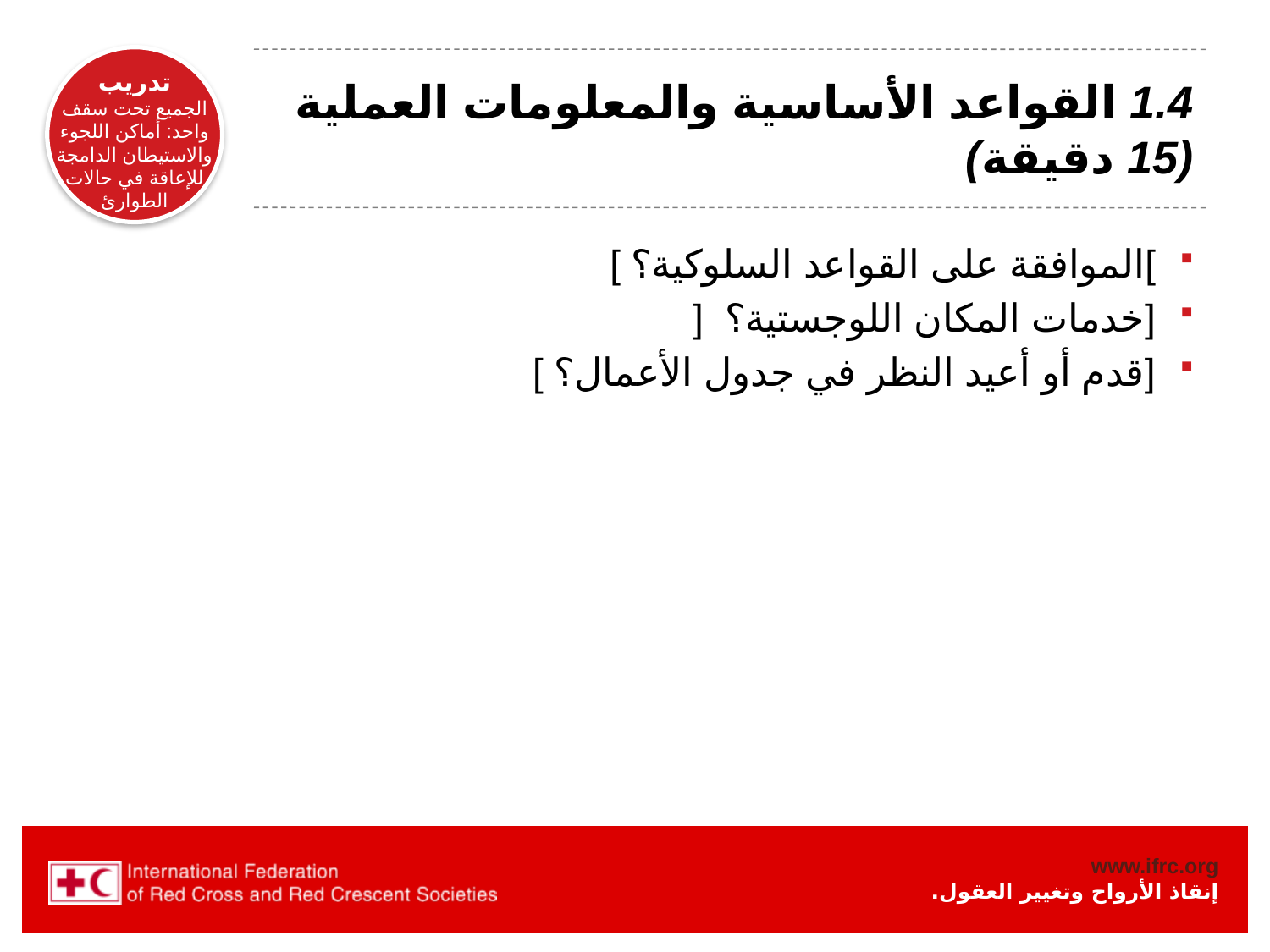

# 1.4 القواعد الأساسية والمعلومات العملية (15 دقيقة)
]الموافقة على القواعد السلوكية؟ ]
[خدمات المكان اللوجستية؟  [
[قدم أو أعيد النظر في جدول الأعمال؟ ]